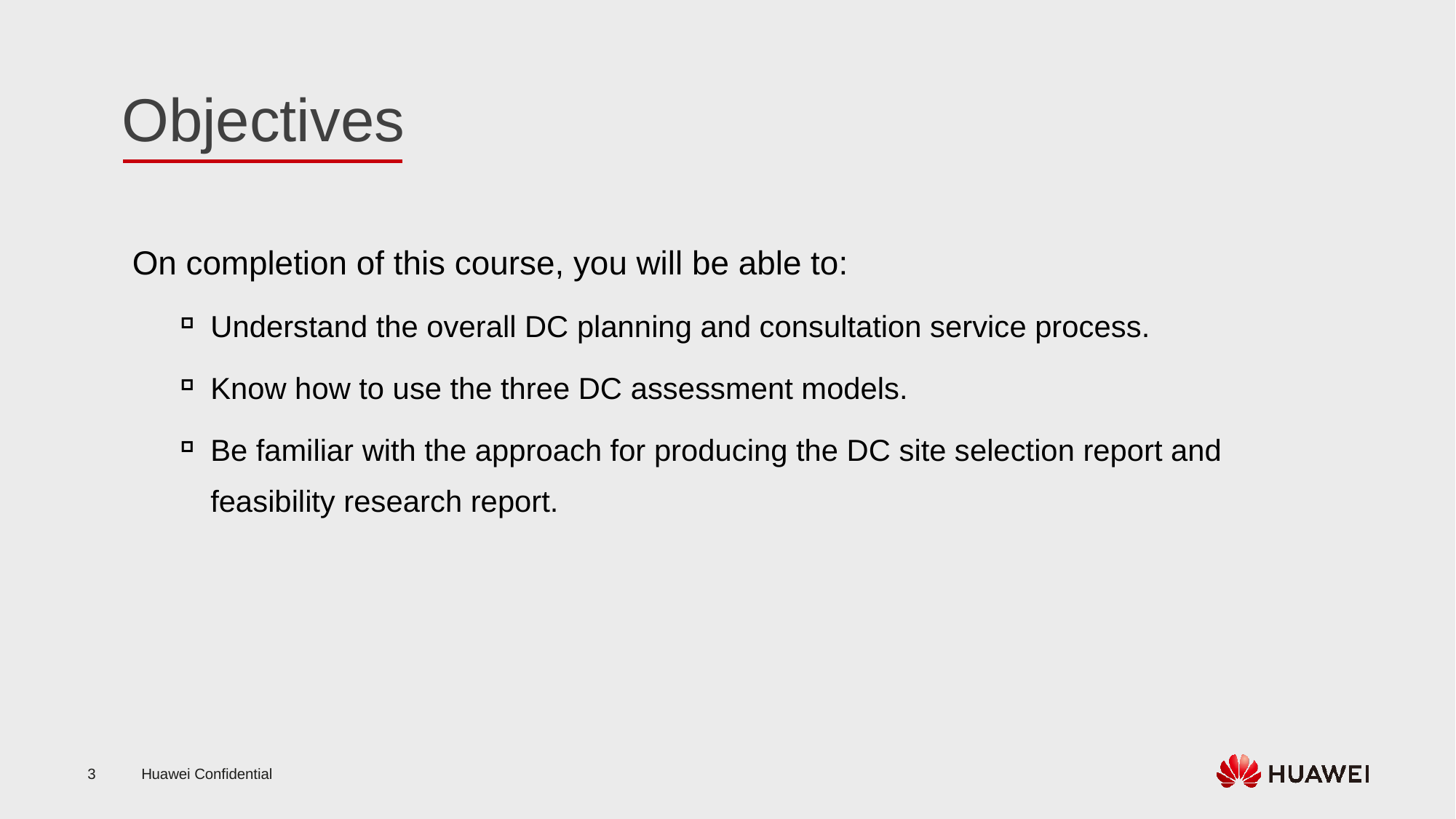

On completion of this course, you will be able to:
Understand the overall DC planning and consultation service process.
Know how to use the three DC assessment models.
Be familiar with the approach for producing the DC site selection report and feasibility research report.